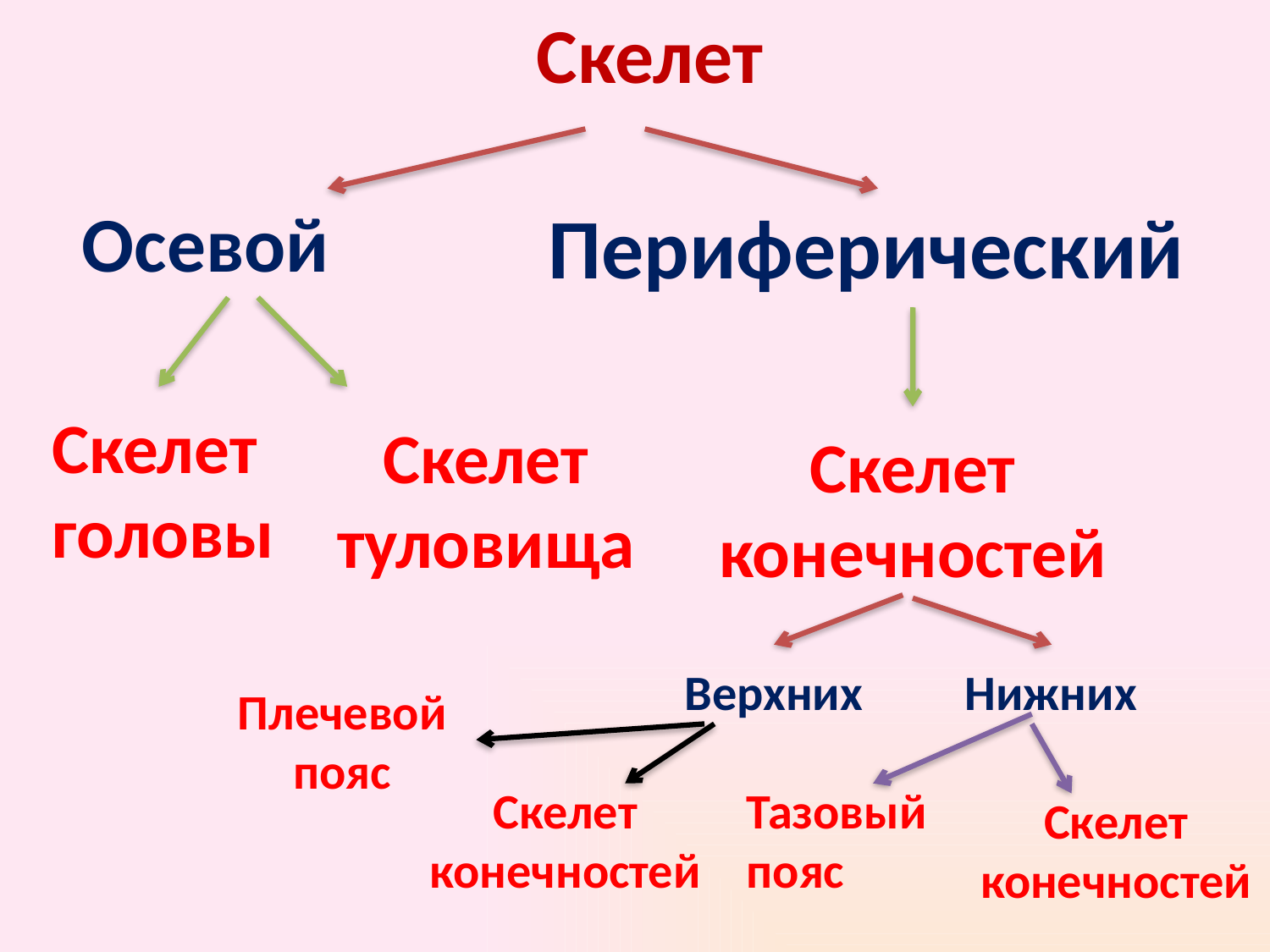

Скелет
Осевой
Периферический
Скелет головы
Скелет туловища
Скелет конечностей
Верхних
Нижних
Плечевой пояс
Скелет конечностей
Тазовый пояс
Скелет конечностей